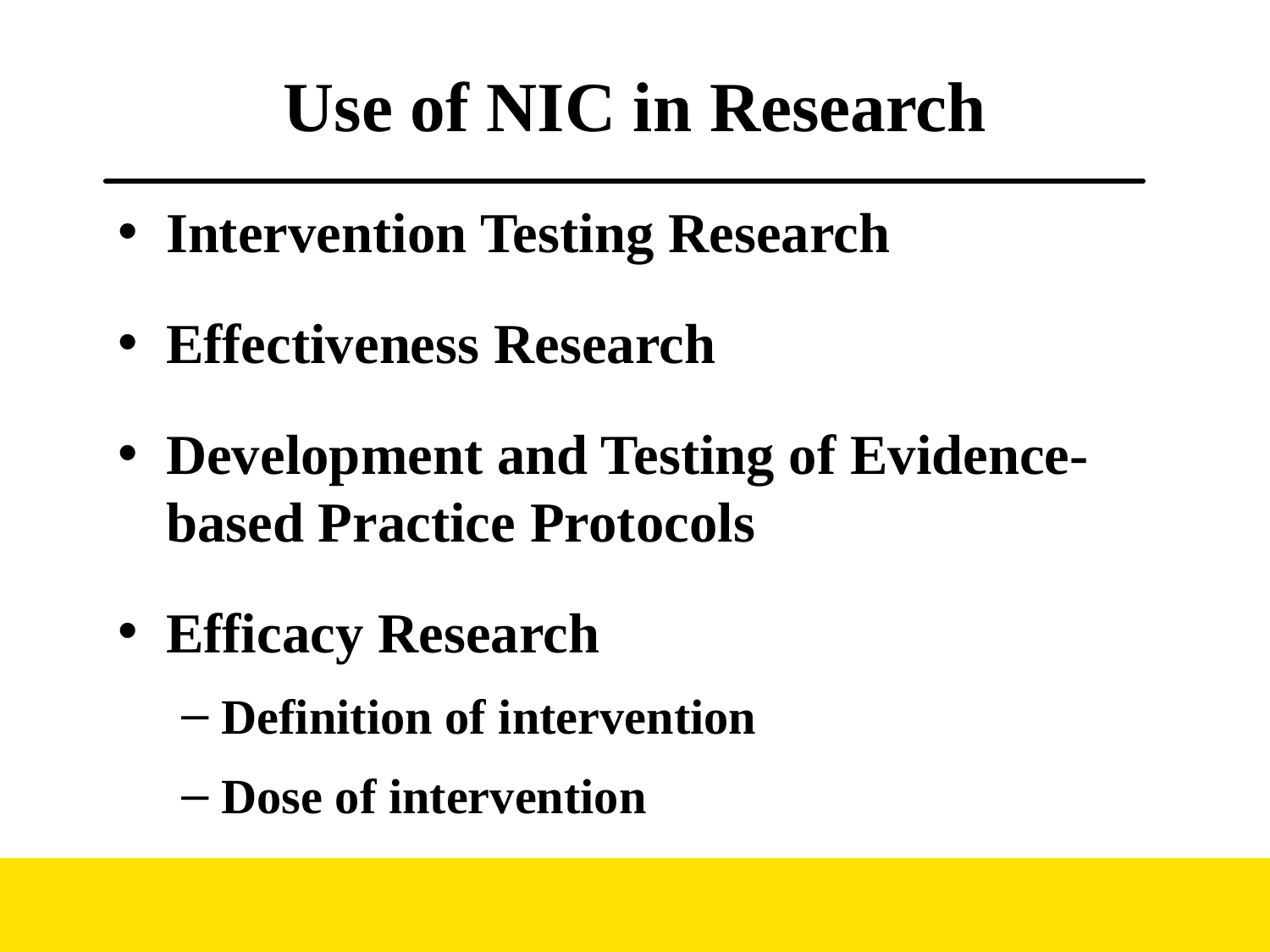

# Use of NIC in Research
Intervention Testing Research
Effectiveness Research
Development and Testing of Evidence-based Practice Protocols
Efficacy Research
Definition of intervention
Dose of intervention